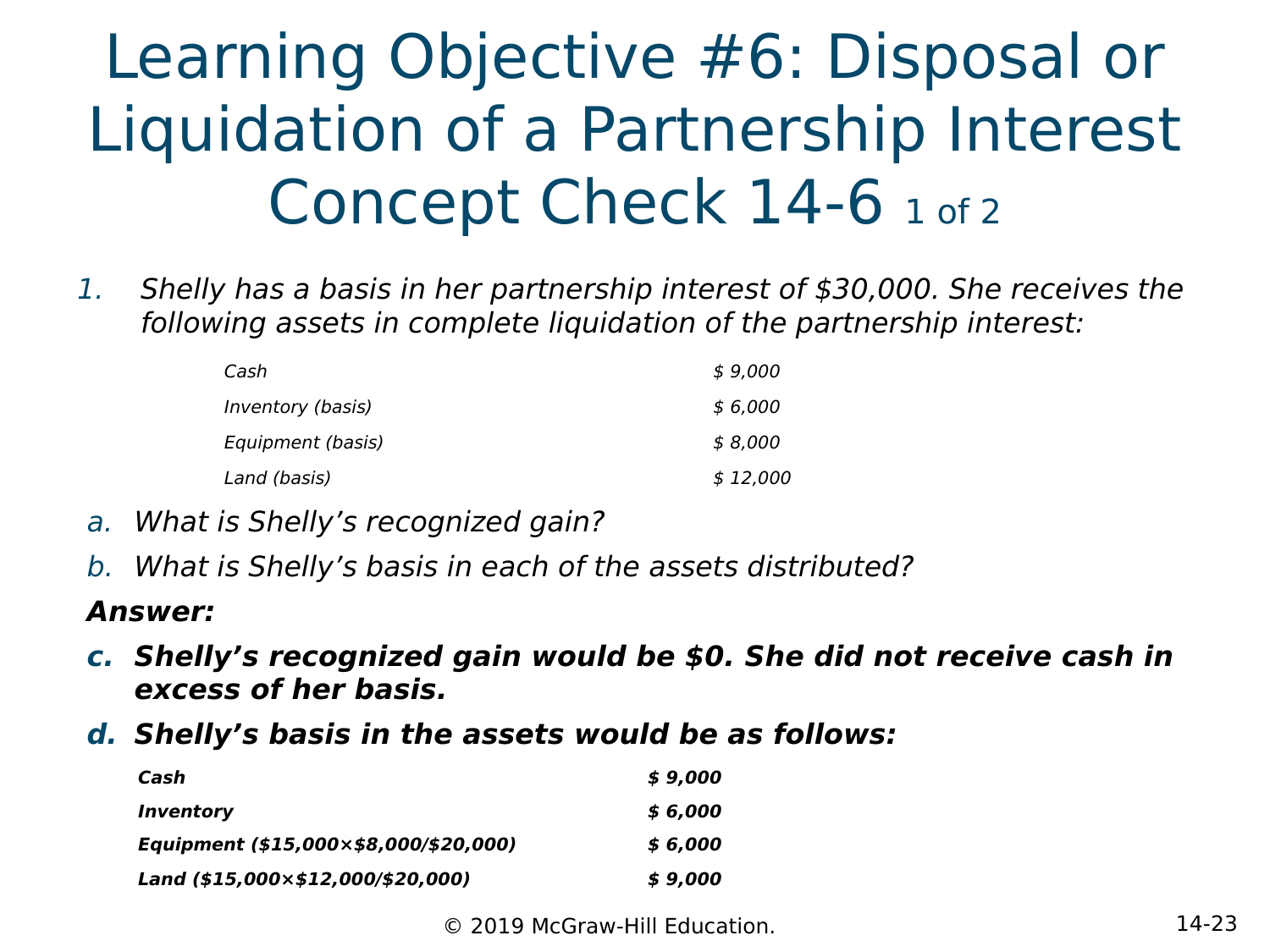

# Learning Objective #6: Disposal or Liquidation of a Partnership Interest Concept Check 14-6 1 of 2
Shelly has a basis in her partnership interest of $30,000. She receives the following assets in complete liquidation of the partnership interest:
| Cash | $ 9,000 |
| --- | --- |
| Inventory (basis) | $ 6,000 |
| Equipment (basis) | $ 8,000 |
| Land (basis) | $ 12,000 |
What is Shelly’s recognized gain?
What is Shelly’s basis in each of the assets distributed?
Answer:
Shelly’s recognized gain would be $0. She did not receive cash in excess of her basis.
Shelly’s basis in the assets would be as follows:
| Cash | $ 9,000 |
| --- | --- |
| Inventory | $ 6,000 |
| Equipment ($15,000×$8,000/$20,000) | $ 6,000 |
| Land ($15,000×$12,000/$20,000) | $ 9,000 |